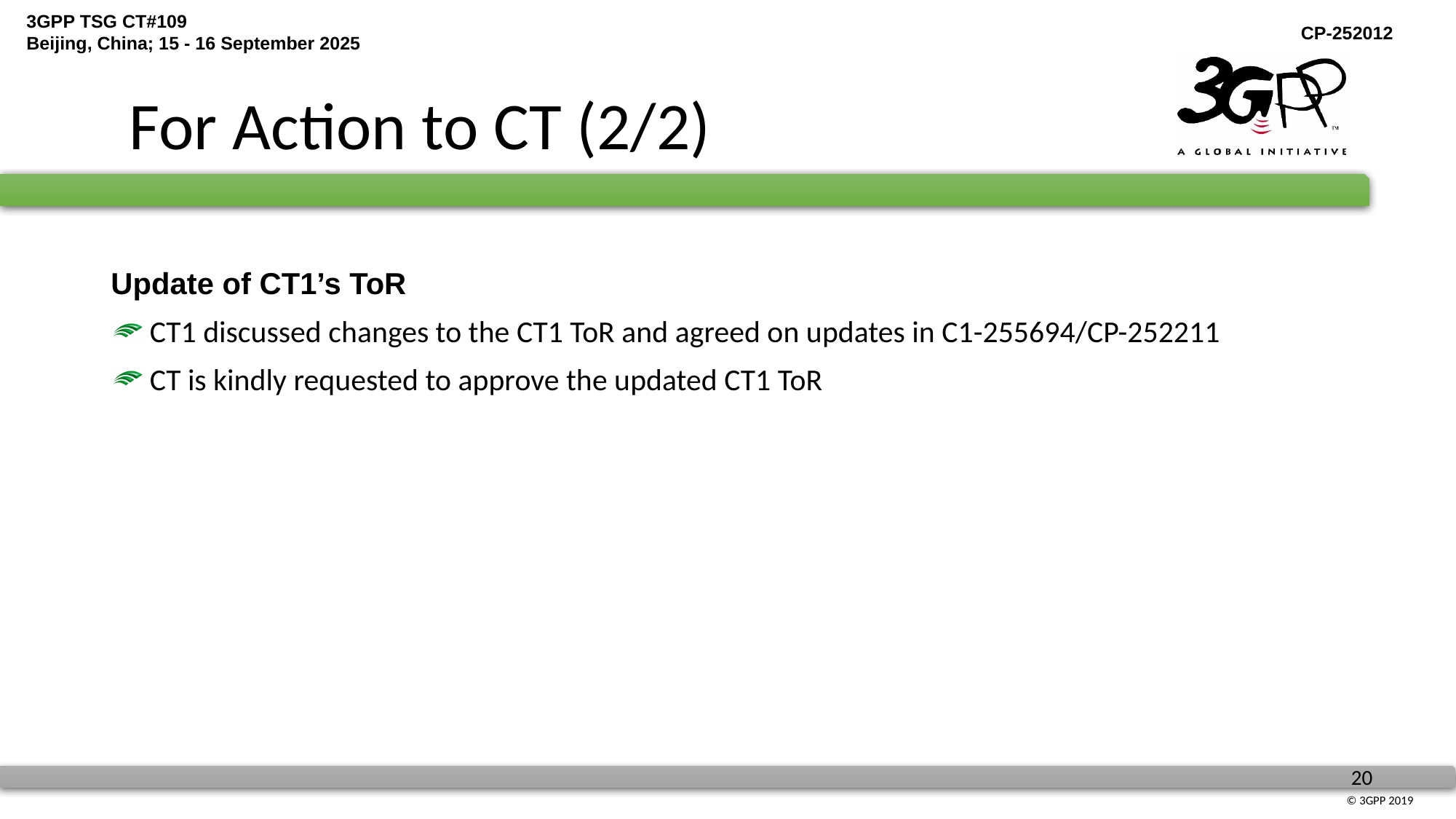

# For Action to CT (2/2)
Update of CT1’s ToR
 CT1 discussed changes to the CT1 ToR and agreed on updates in C1-255694/CP-252211
 CT is kindly requested to approve the updated CT1 ToR